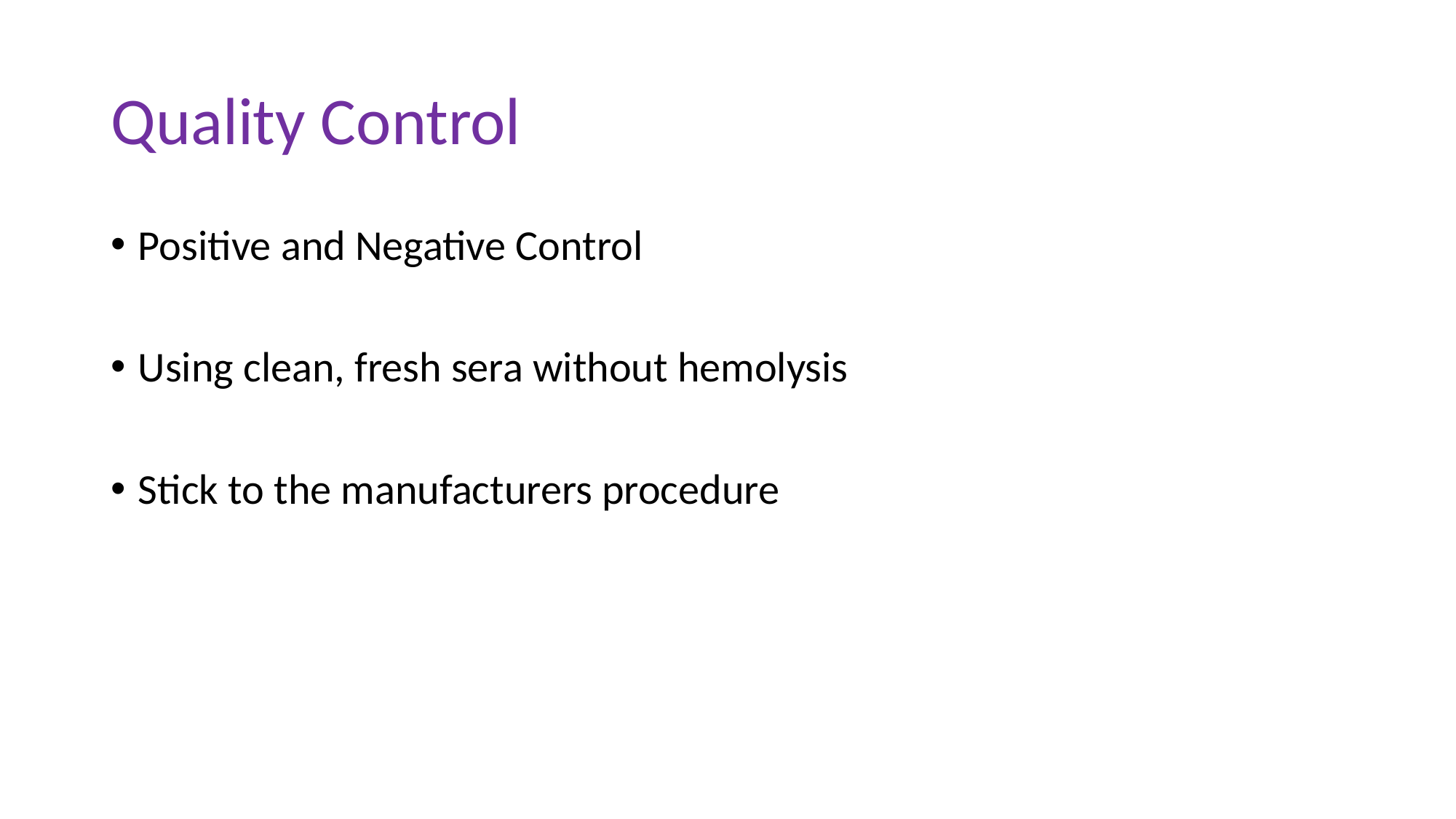

# Quality Control
Positive and Negative Control

Using clean, fresh sera without hemolysis

Stick to the manufacturers procedure